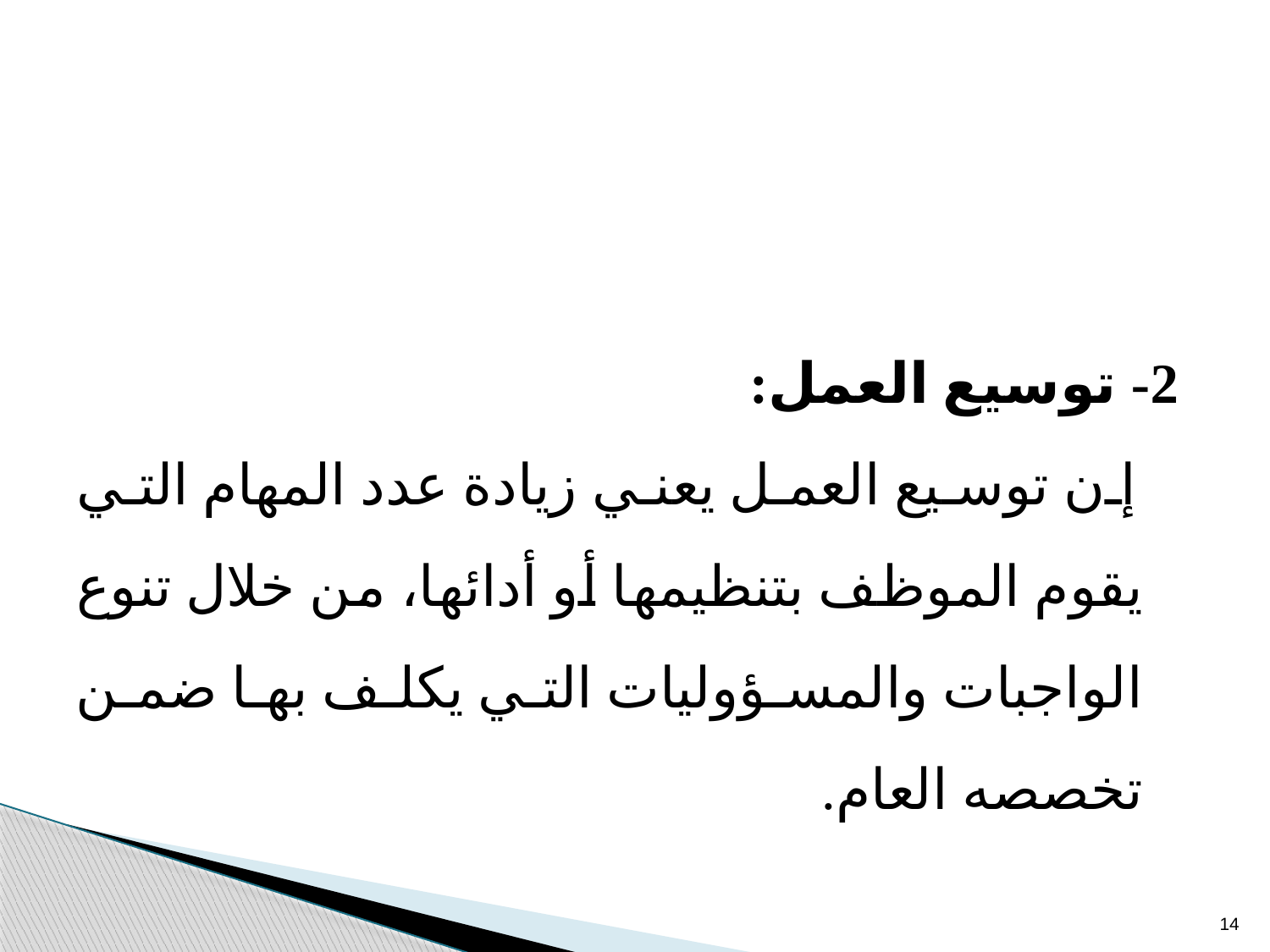

2- توسيع العمل:
   إن توسيع العمل يعني زيادة عدد المهام التي يقوم الموظف بتنظيمها أو أدائها، من خلال تنوع الواجبات والمسؤوليات التي يكلف بها ضمن تخصصه العام.
14